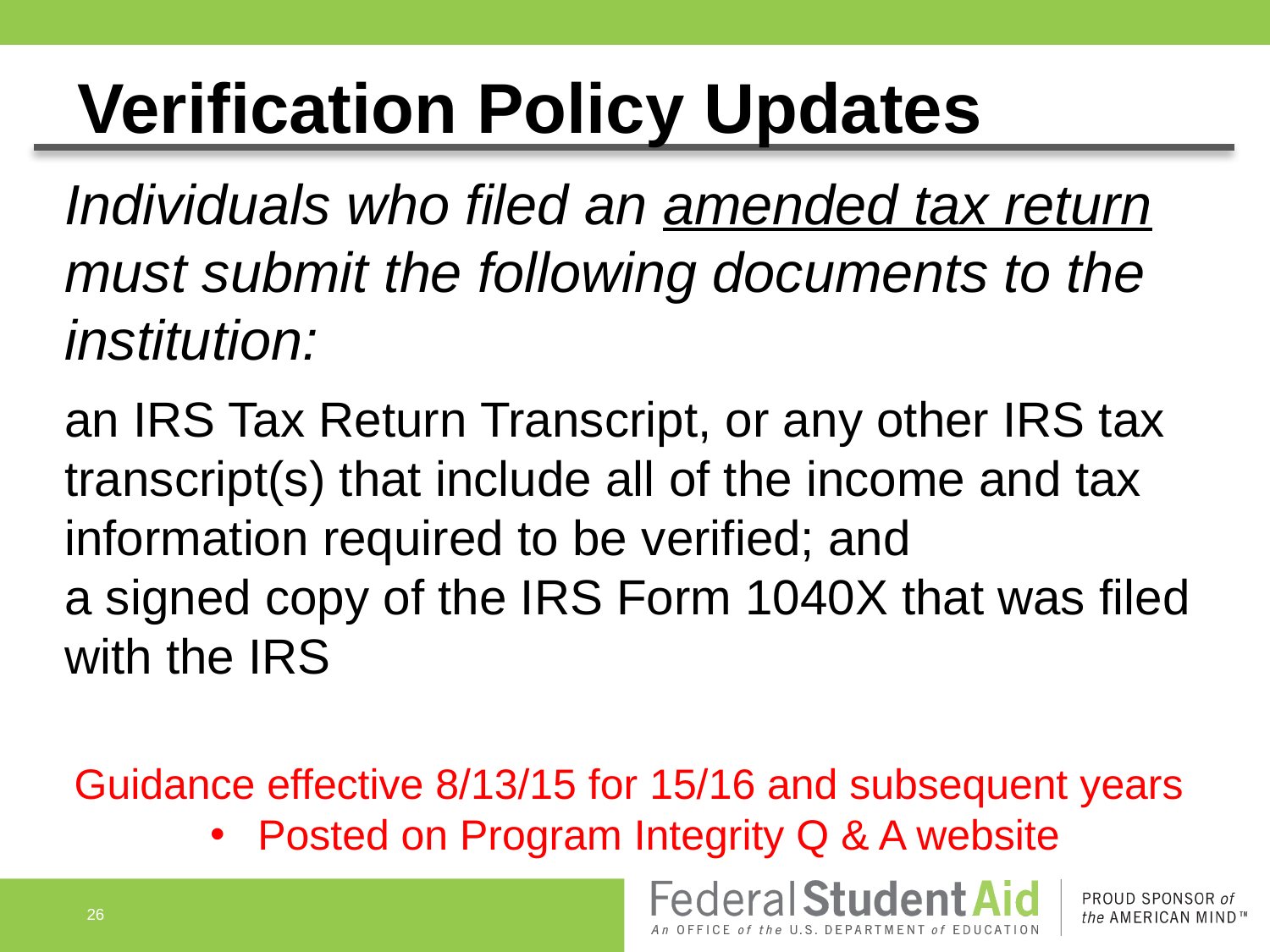

# Verification Policy Updates
Individuals who filed an amended tax return must submit the following documents to the institution:

an IRS Tax Return Transcript, or any other IRS tax transcript(s) that include all of the income and tax information required to be verified; and
a signed copy of the IRS Form 1040X that was filed with the IRS
Guidance effective 8/13/15 for 15/16 and subsequent years
Posted on Program Integrity Q & A website
26